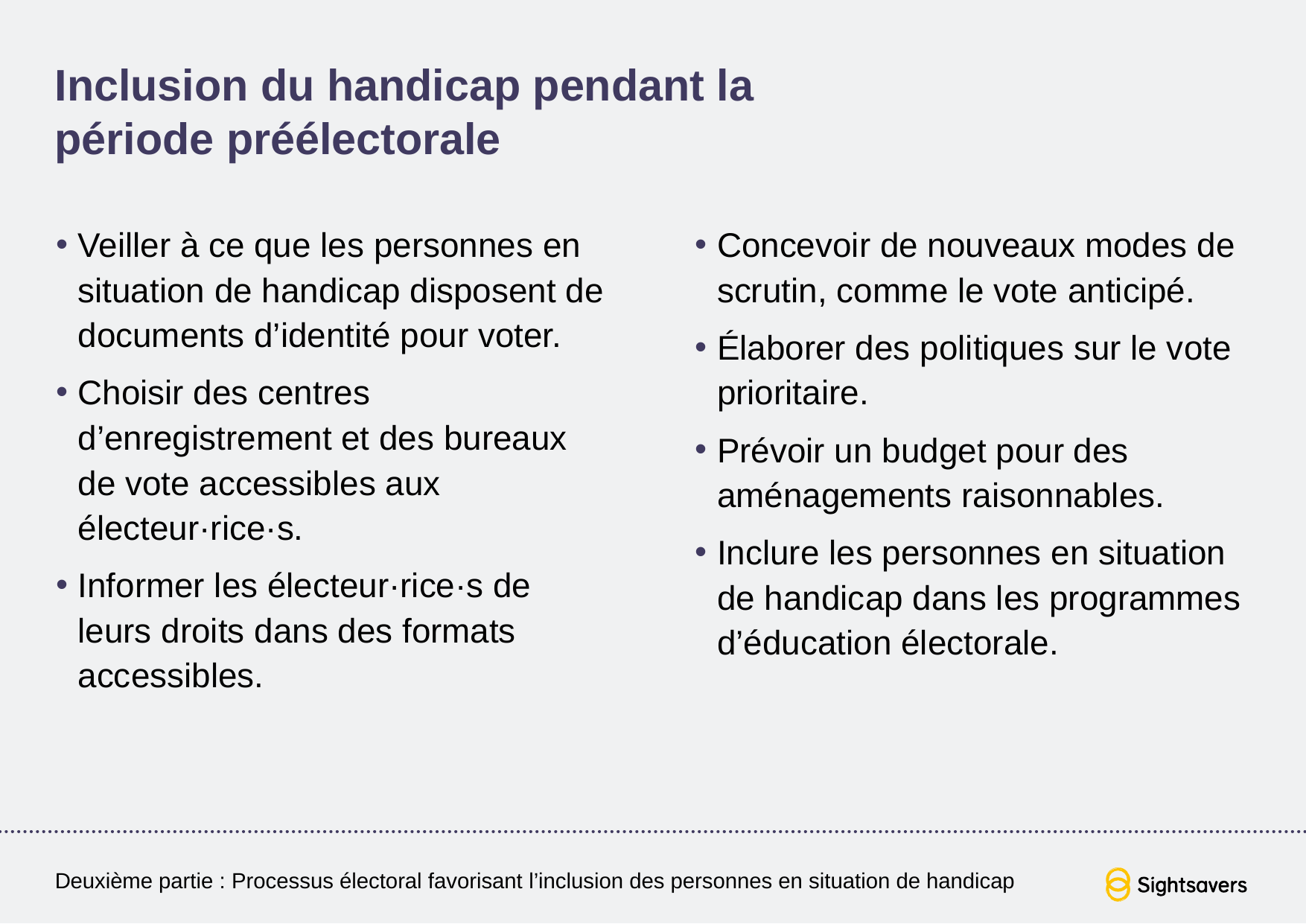

# Inclusion du handicap pendant la période préélectorale
Veiller à ce que les personnes en situation de handicap disposent de documents d’identité pour voter.
Choisir des centres d’enregistrement et des bureaux de vote accessibles aux électeur·rice·s.
Informer les électeur·rice·s de leurs droits dans des formats accessibles.
Concevoir de nouveaux modes de scrutin, comme le vote anticipé.
Élaborer des politiques sur le vote prioritaire.
Prévoir un budget pour des aménagements raisonnables.
Inclure les personnes en situation de handicap dans les programmes d’éducation électorale.
Deuxième partie : Processus électoral favorisant l’inclusion des personnes en situation de handicap